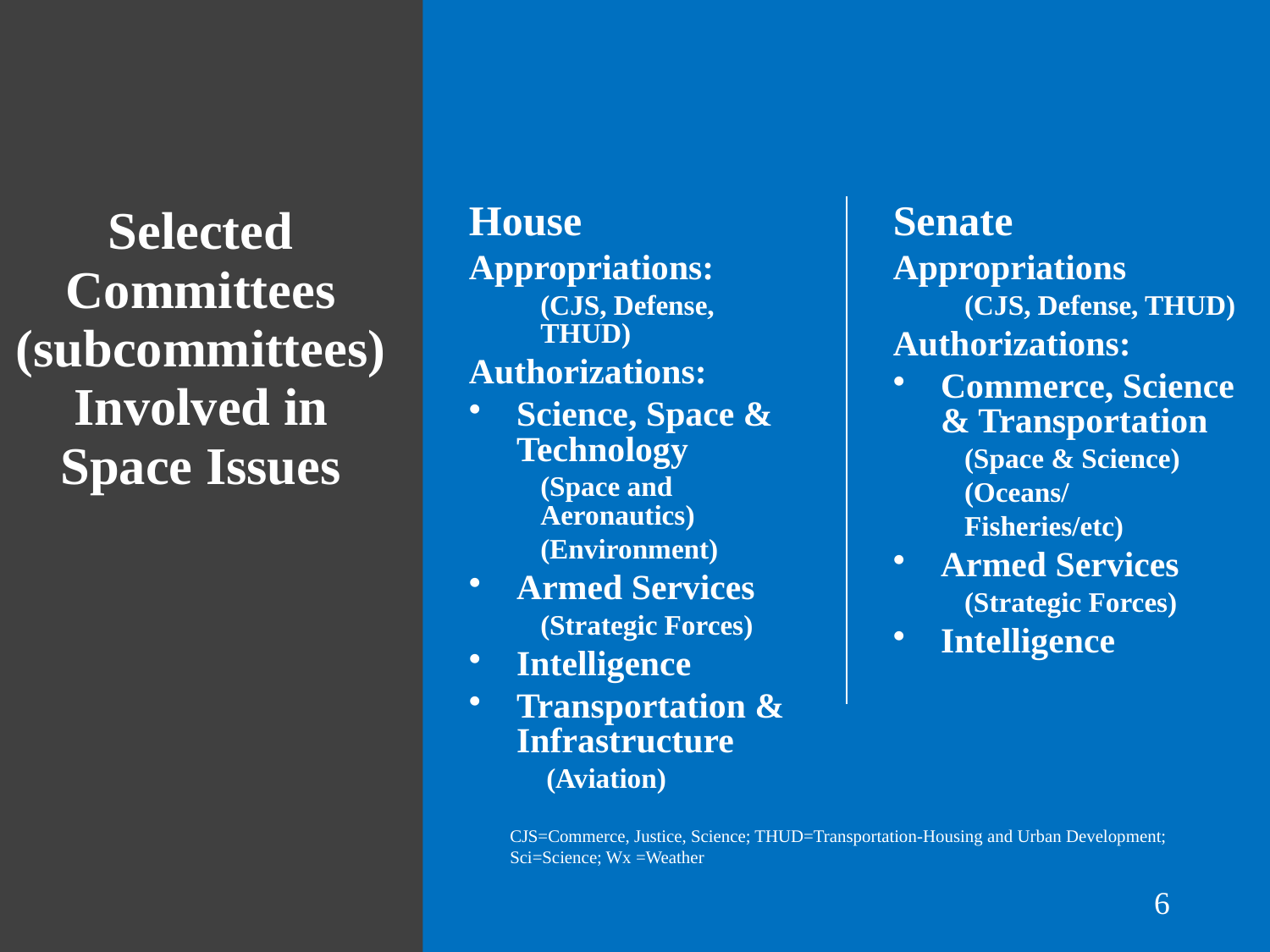

# Selected Committees (subcommittees) Involved in Space Issues
Senate
Appropriations
(CJS, Defense, THUD)
Authorizations:
Commerce, Science & Transportation
(Space & Science)
(Oceans/
Fisheries/etc)
Armed Services
(Strategic Forces)
Intelligence
House
Appropriations:
(CJS, Defense, THUD)
Authorizations:
Science, Space & Technology
(Space and Aeronautics)
(Environment)
Armed Services
(Strategic Forces)
Intelligence
Transportation & Infrastructure
  (Aviation)

CJS=Commerce, Justice, Science; THUD=Transportation-Housing and Urban Development; Sci=Science; Wx =Weather
6